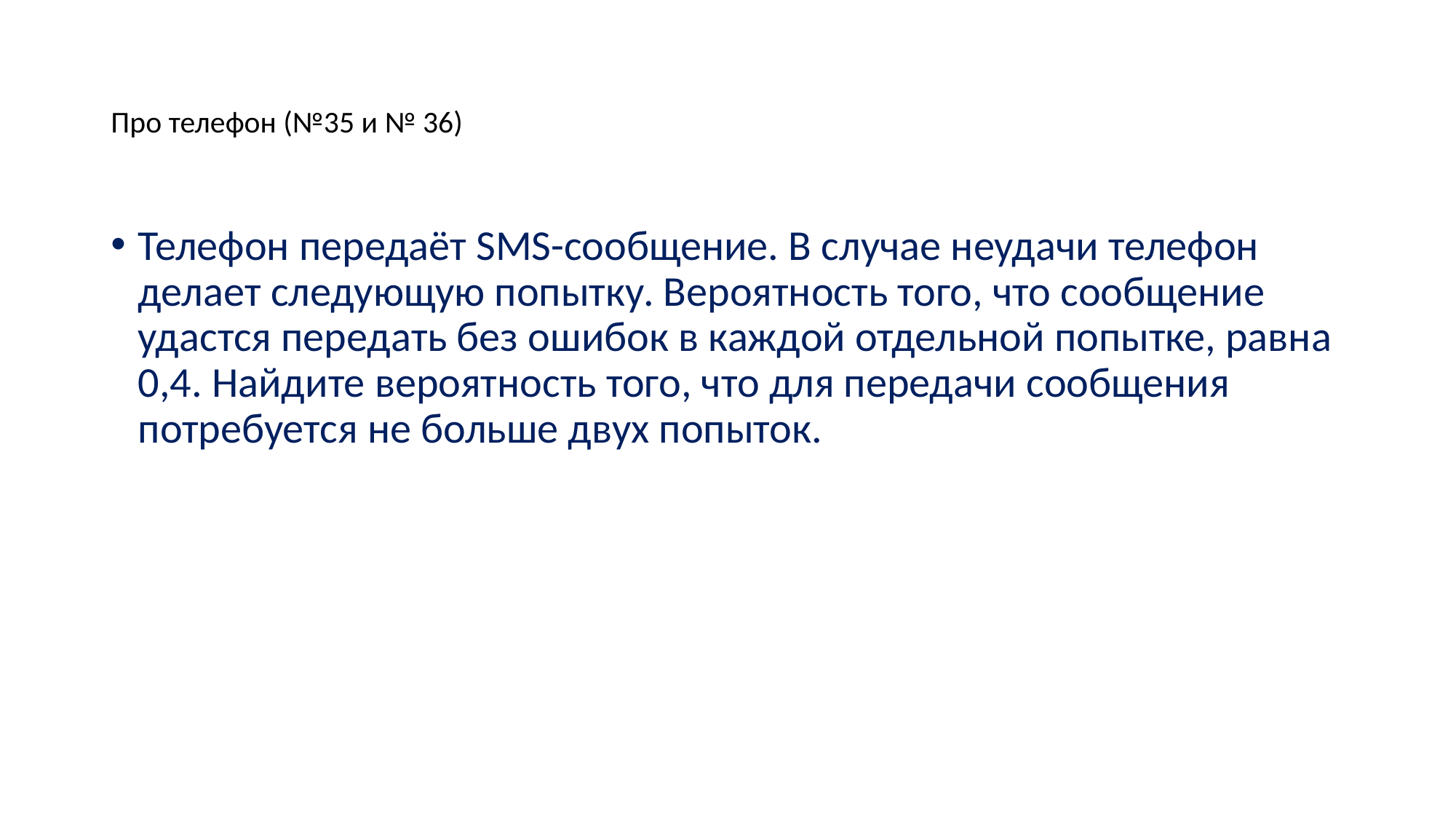

# Про телефон (№35 и № 36)
Телефон передаёт SMS-сообщение. В случае неудачи телефон делает следующую попытку. Вероятность того, что сообщение удастся передать без ошибок в каждой отдельной попытке, равна 0,4. Найдите вероятность того, что для передачи сообщения потребуется не больше двух попыток.